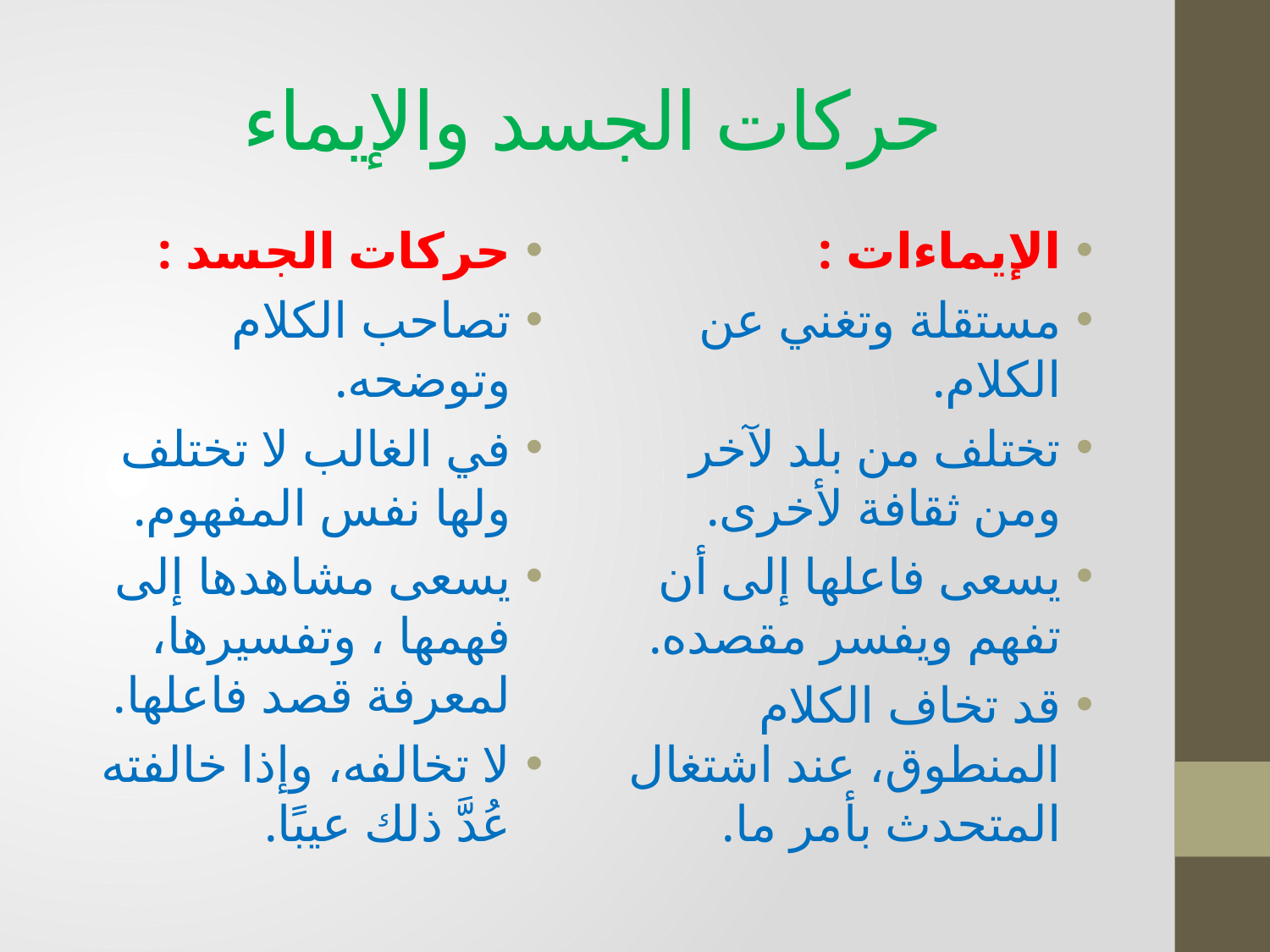

# حركات الجسد والإيماء
حركات الجسد :
تصاحب الكلام وتوضحه.
في الغالب لا تختلف ولها نفس المفهوم.
يسعى مشاهدها إلى فهمها ، وتفسيرها، لمعرفة قصد فاعلها.
لا تخالفه، وإذا خالفته عُدَّ ذلك عيبًا.
الإيماءات :
مستقلة وتغني عن الكلام.
تختلف من بلد لآخر ومن ثقافة لأخرى.
يسعى فاعلها إلى أن تفهم ويفسر مقصده.
قد تخاف الكلام المنطوق، عند اشتغال المتحدث بأمر ما.